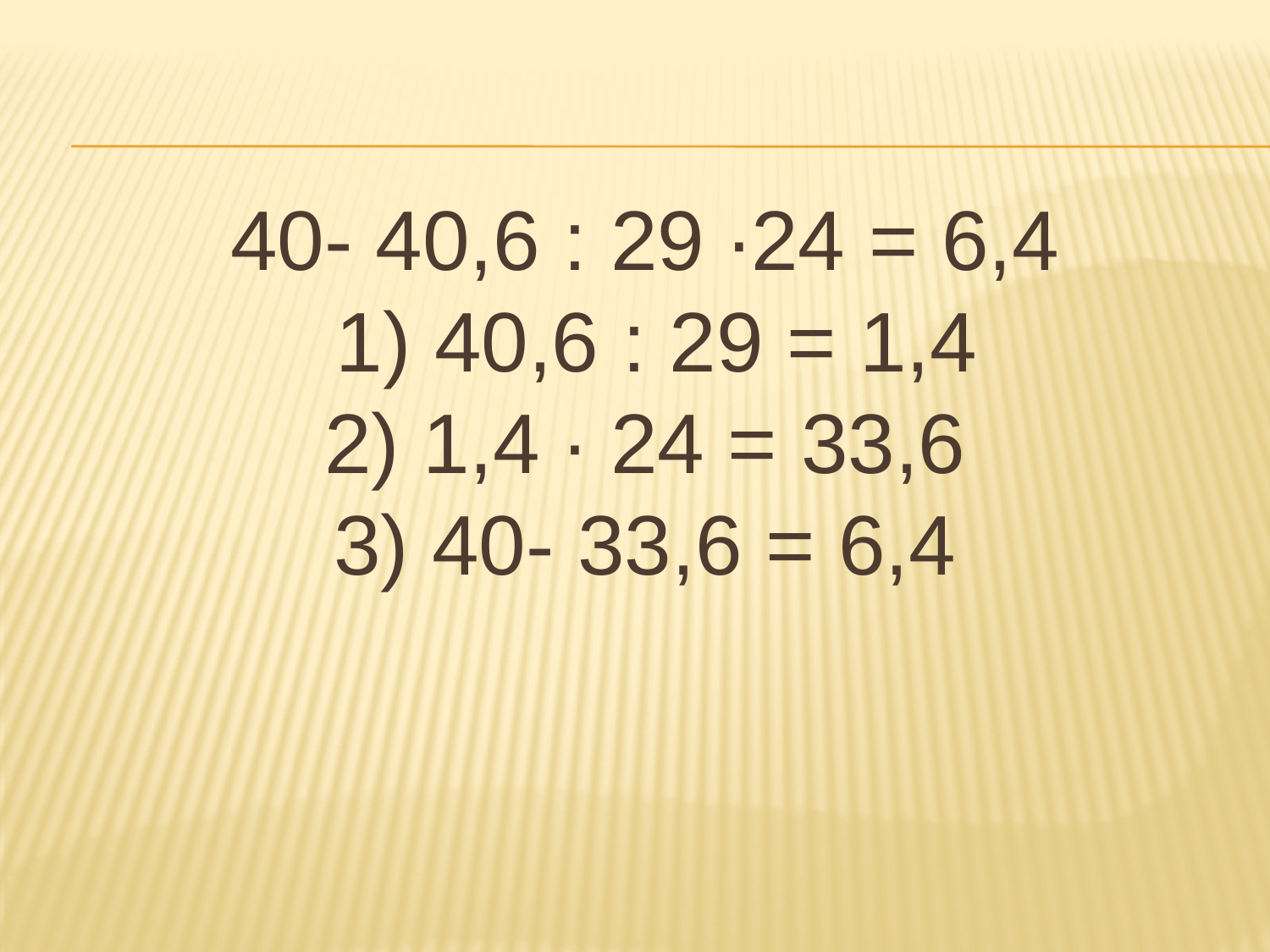

# 40- 40,6 : 29 ∙24 = 6,4 1) 40,6 : 29 = 1,4 2) 1,4 ∙ 24 = 33,6 3) 40- 33,6 = 6,4